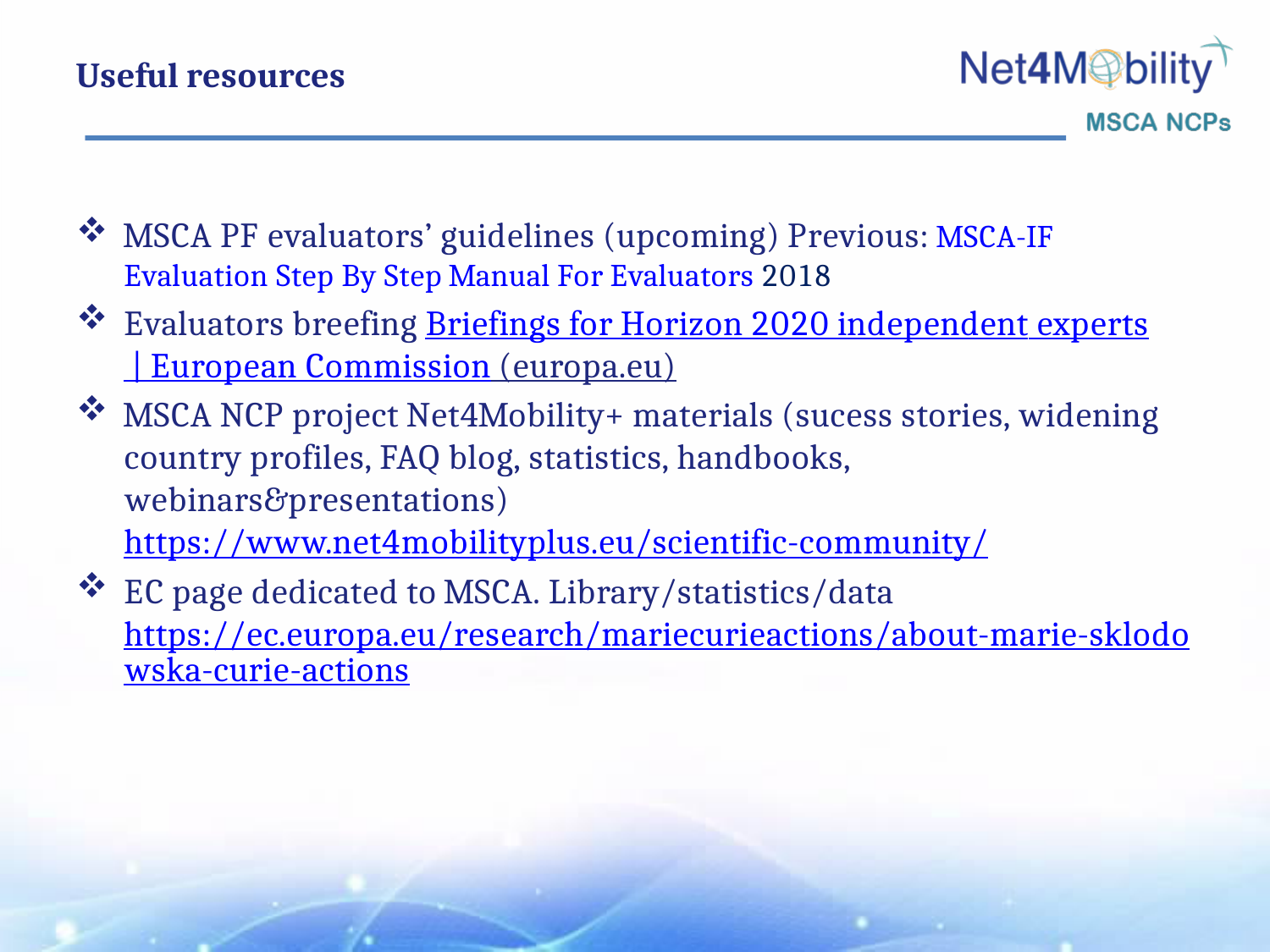

# Useful resources
MSCA PF evaluators’ guidelines (upcoming) Previous: MSCA-IF Evaluation Step By Step Manual For Evaluators 2018
Evaluators breefing Briefings for Horizon 2020 independent experts | European Commission (europa.eu)
MSCA NCP project Net4Mobility+ materials (sucess stories, widening country profiles, FAQ blog, statistics, handbooks, webinars&presentations) https://www.net4mobilityplus.eu/scientific-community/
EC page dedicated to MSCA. Library/statistics/data  https://ec.europa.eu/research/mariecurieactions/about-marie-sklodowska-curie-actions